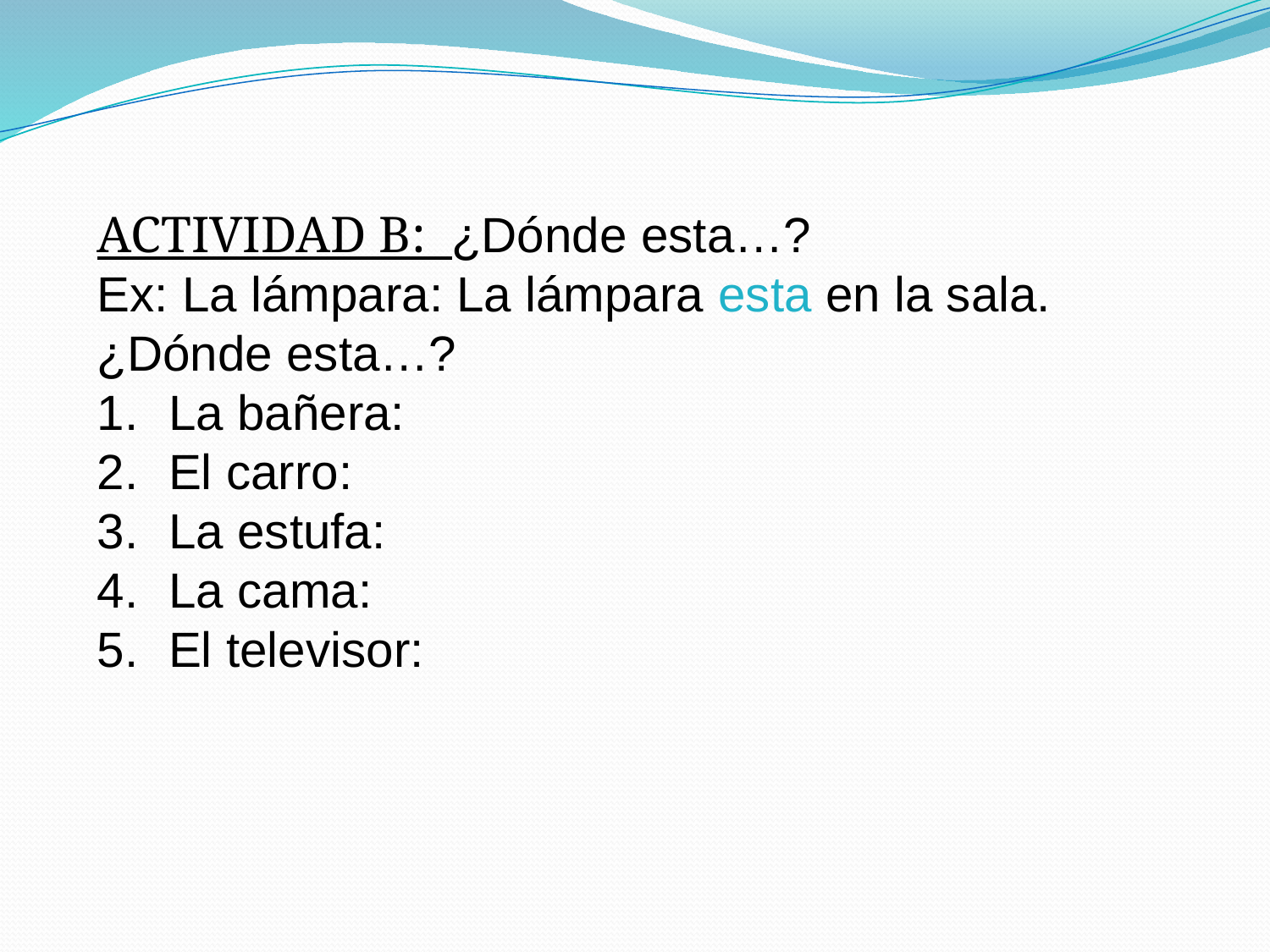

ACTIVIDAD B:  ¿Dónde esta…?
Ex: La lámpara: La lámpara esta en la sala.
¿Dónde esta…?
La bañera:
El carro:
La estufa:
La cama:
El televisor: